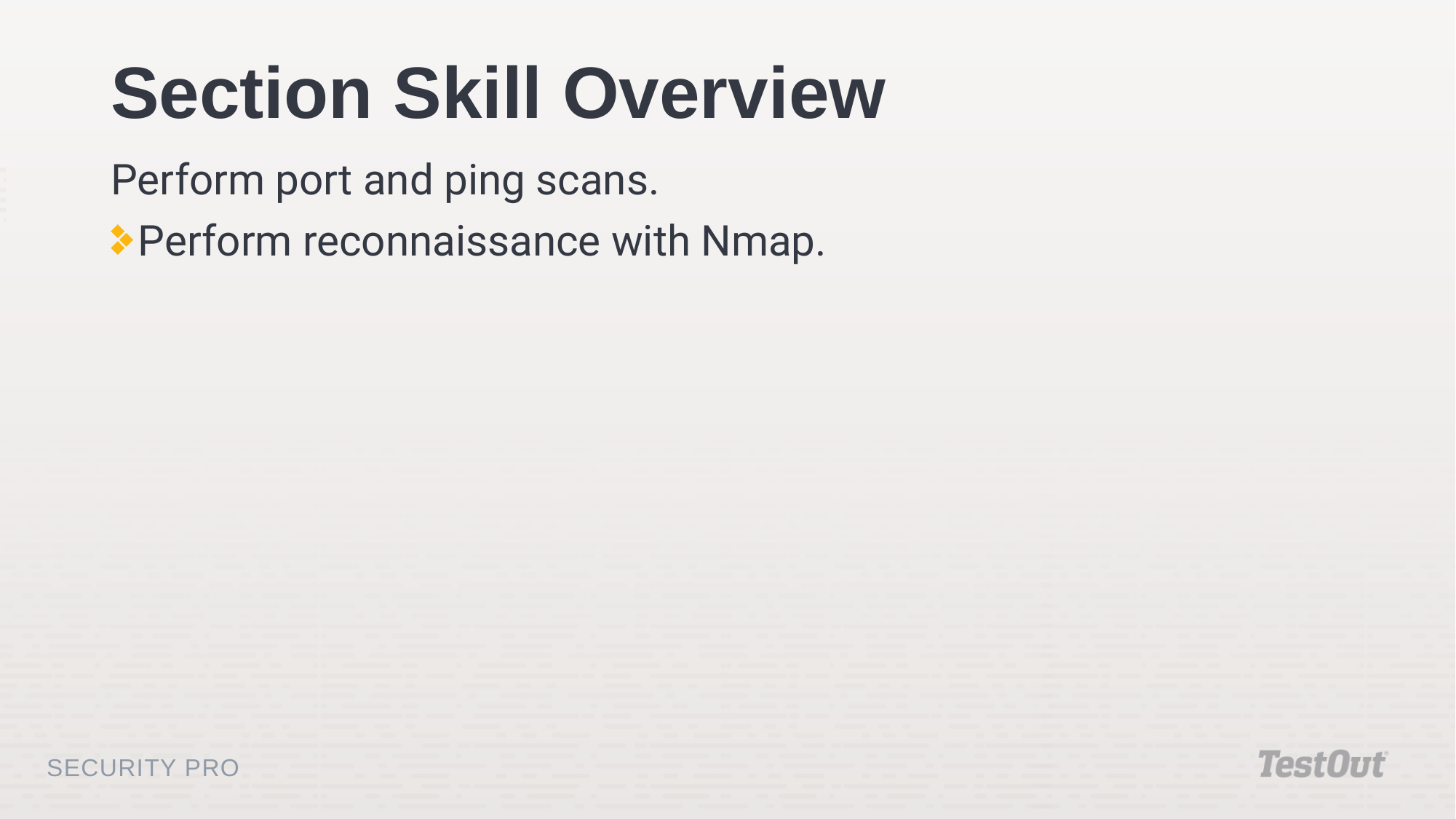

# Section Skill Overview
Perform port and ping scans.
Perform reconnaissance with Nmap.
Security Pro